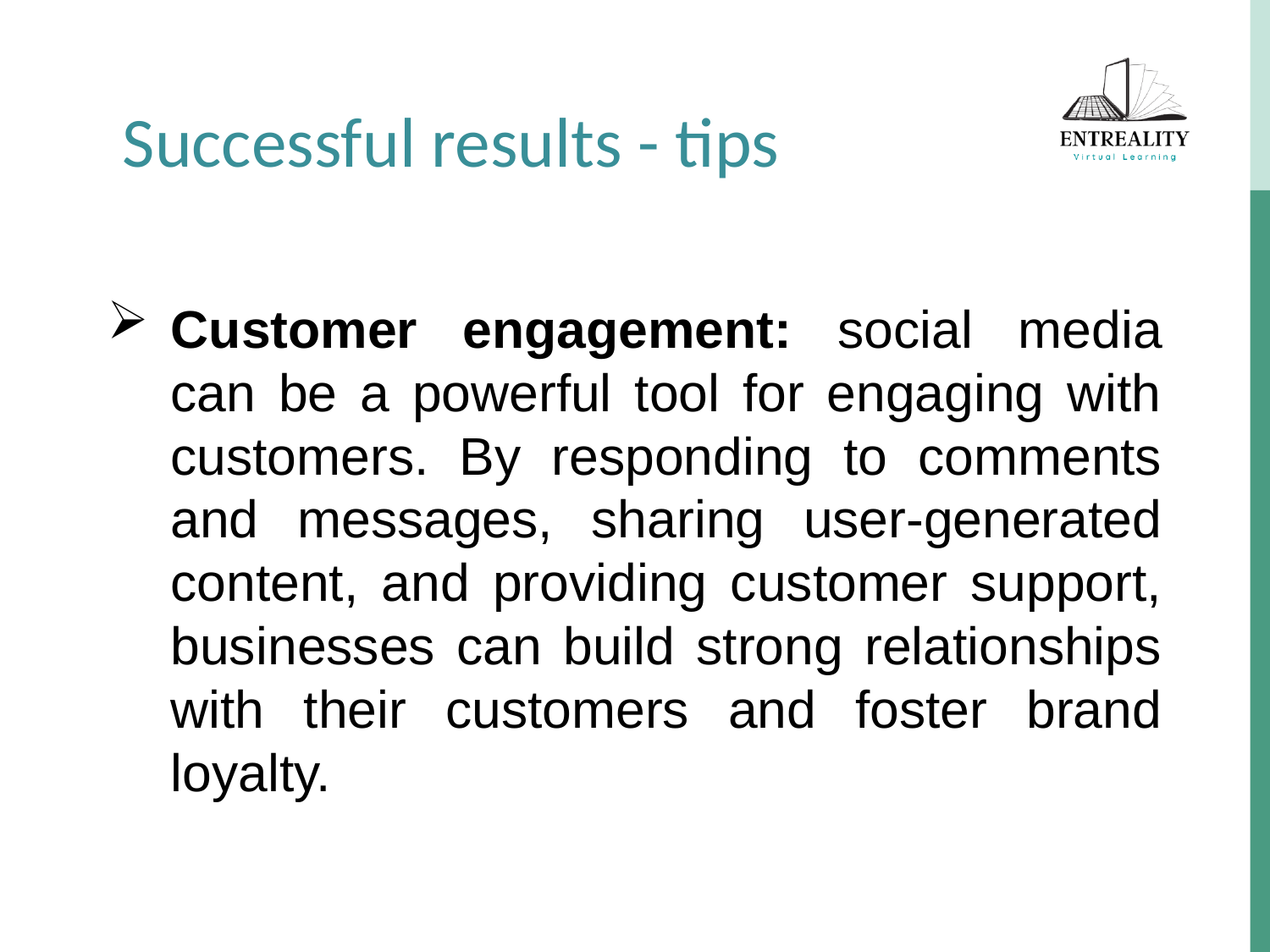

Successful results - tips
Customer engagement: social media can be a powerful tool for engaging with customers. By responding to comments and messages, sharing user-generated content, and providing customer support, businesses can build strong relationships with their customers and foster brand loyalty.